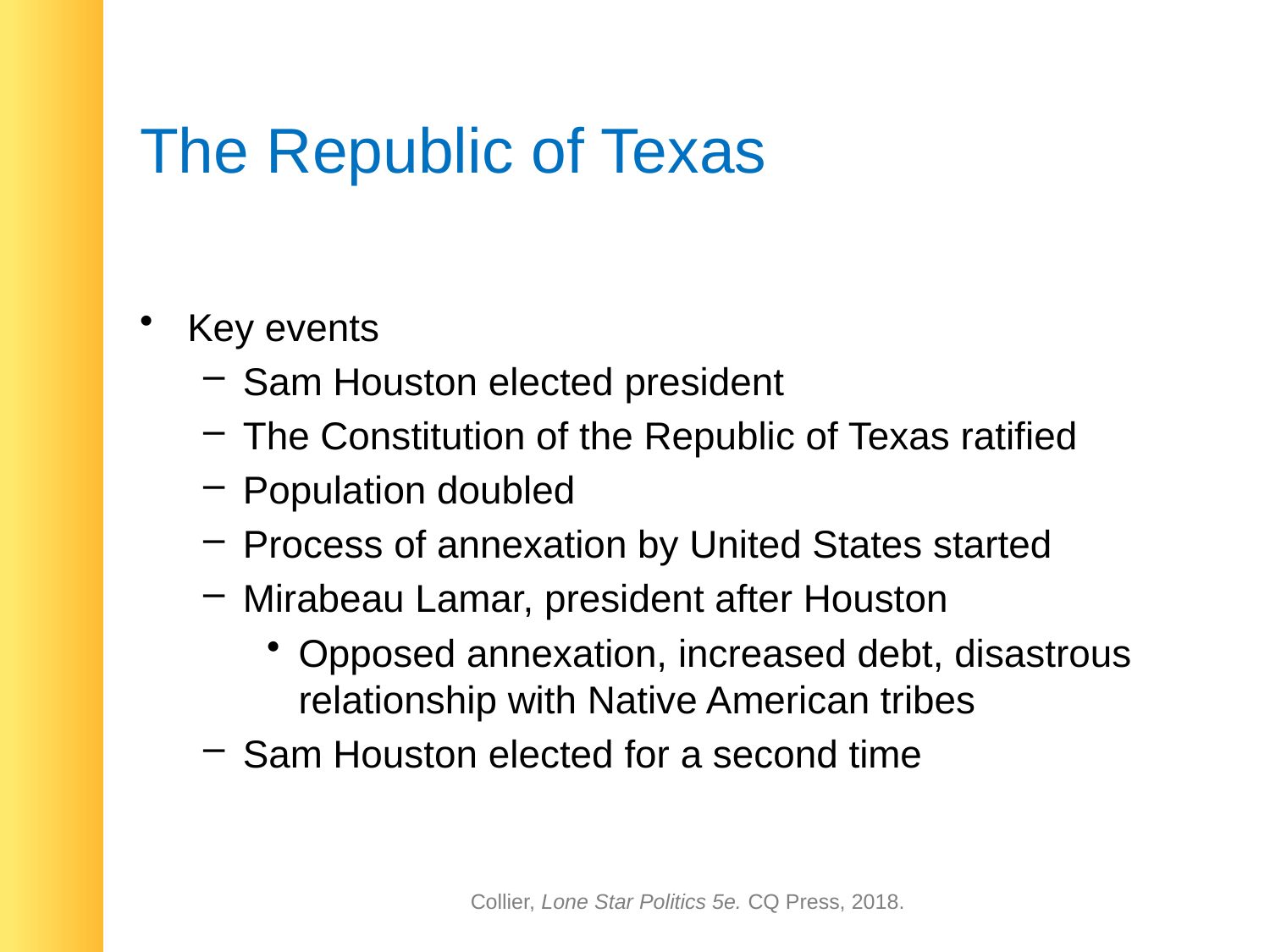

# The Republic of Texas
Key events
Sam Houston elected president
The Constitution of the Republic of Texas ratified
Population doubled
Process of annexation by United States started
Mirabeau Lamar, president after Houston
Opposed annexation, increased debt, disastrous relationship with Native American tribes
Sam Houston elected for a second time
Collier, Lone Star Politics 5e. CQ Press, 2018.